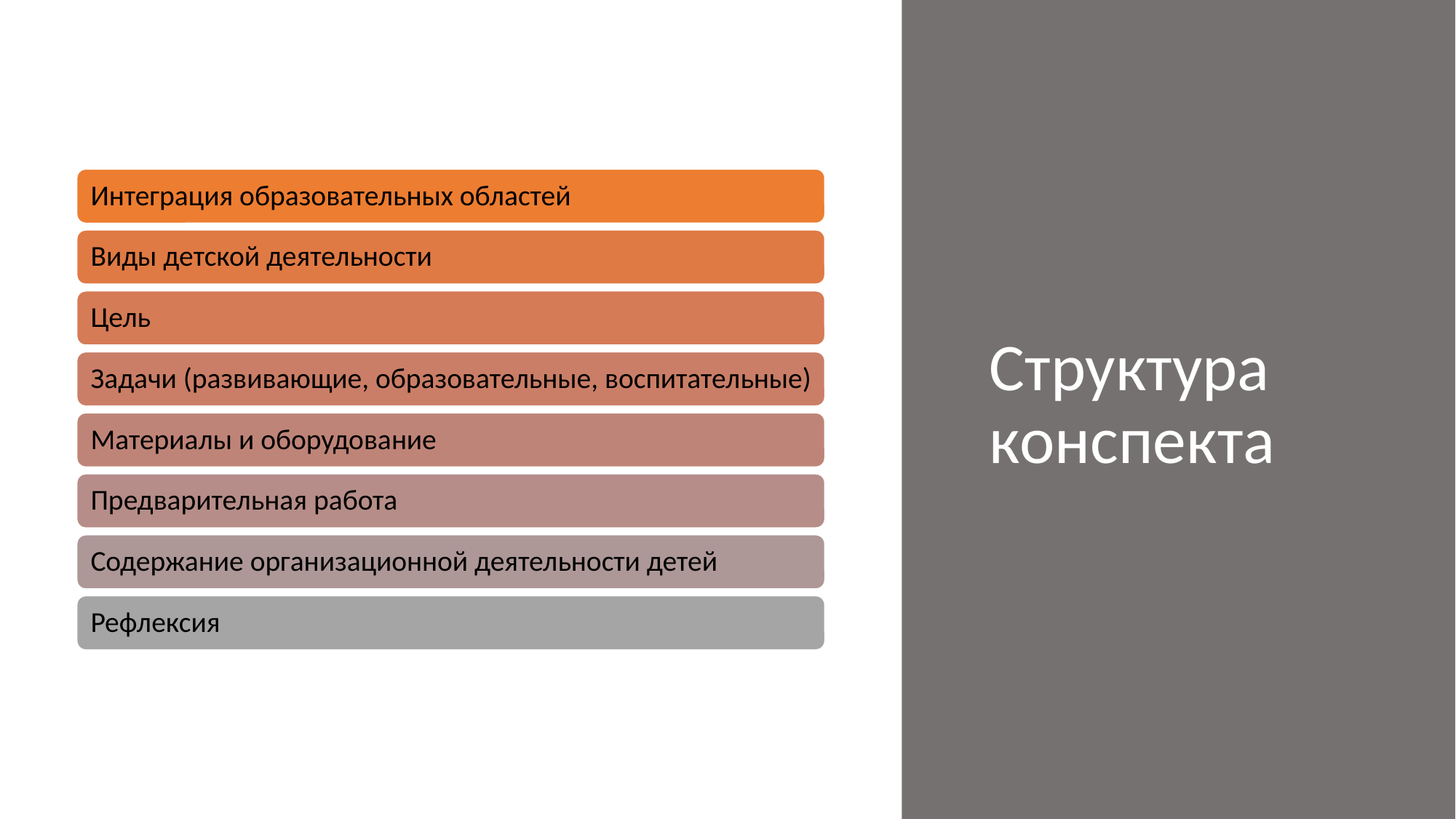

Интеграция образовательных областей
Виды детской деятельности
Цель
Задачи (развивающие, образовательные, воспитательные)
Материалы и оборудование
Предварительная работа
Содержание организационной деятельности детей
Рефлексия
# Структура конспекта